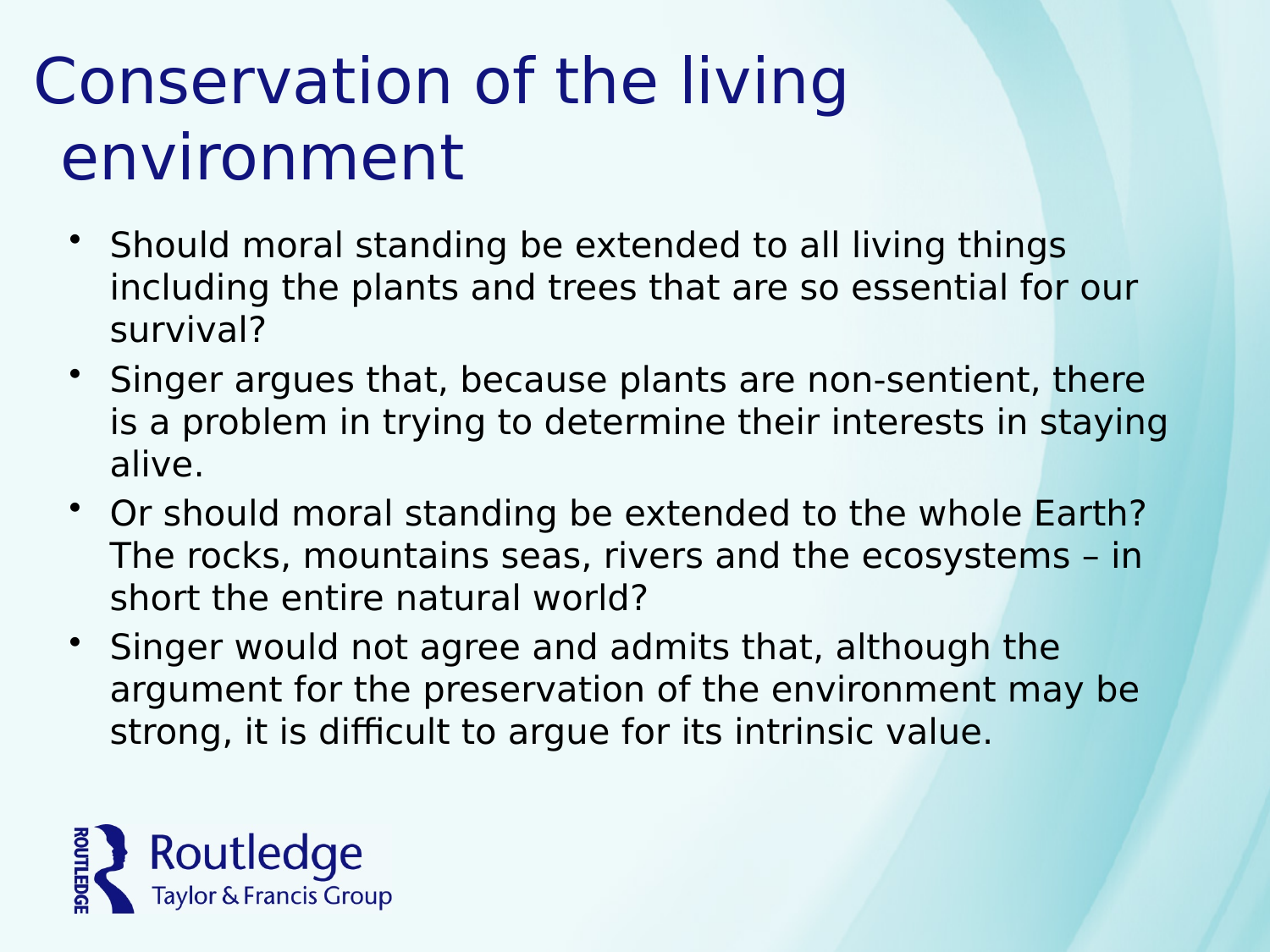

# Conservation of the living environment
Should moral standing be extended to all living things including the plants and trees that are so essential for our survival?
Singer argues that, because plants are non-sentient, there is a problem in trying to determine their interests in staying alive.
Or should moral standing be extended to the whole Earth? The rocks, mountains seas, rivers and the ecosystems – in short the entire natural world?
Singer would not agree and admits that, although the argument for the preservation of the environment may be strong, it is difficult to argue for its intrinsic value.